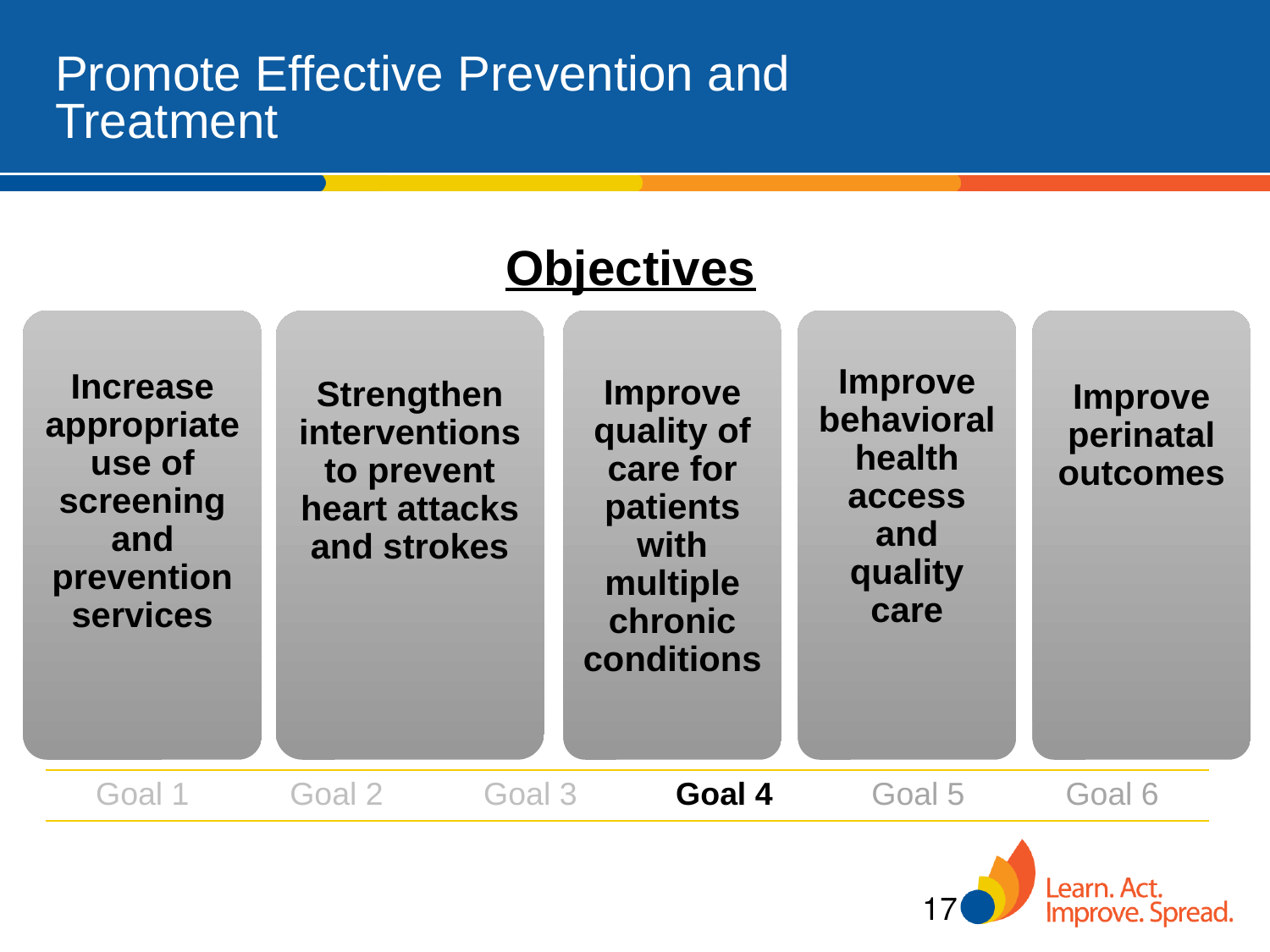

# Promote Effective Prevention and Treatment
Objectives

Increase appropriate use of screening and prevention services

Strengthen interventions to prevent heart attacks and strokes

Improve quality of care for patients with multiple chronic conditions

Improve behavioral health access and quality care

Improve perinatal outcomes
| Goal 1 | Goal 2 | Goal 3 | Goal 4 | Goal 5 | Goal 6 |
| --- | --- | --- | --- | --- | --- |
17